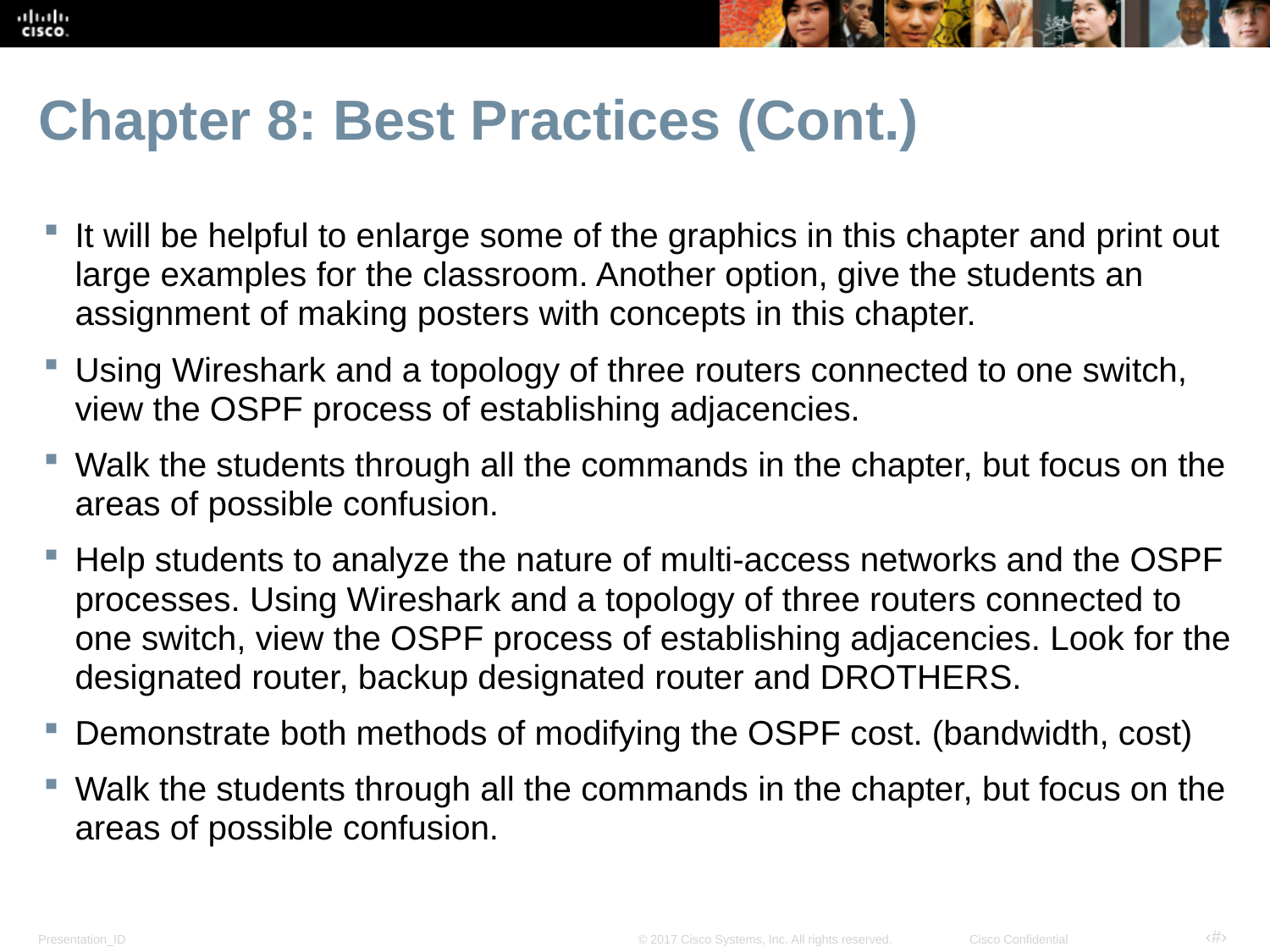

# Chapter 8: Best Practices (Cont.)
It will be helpful to enlarge some of the graphics in this chapter and print out large examples for the classroom. Another option, give the students an assignment of making posters with concepts in this chapter.
Using Wireshark and a topology of three routers connected to one switch, view the OSPF process of establishing adjacencies.
Walk the students through all the commands in the chapter, but focus on the areas of possible confusion.
Help students to analyze the nature of multi-access networks and the OSPF processes. Using Wireshark and a topology of three routers connected to one switch, view the OSPF process of establishing adjacencies. Look for the designated router, backup designated router and DROTHERS.
Demonstrate both methods of modifying the OSPF cost. (bandwidth, cost)
Walk the students through all the commands in the chapter, but focus on the areas of possible confusion.